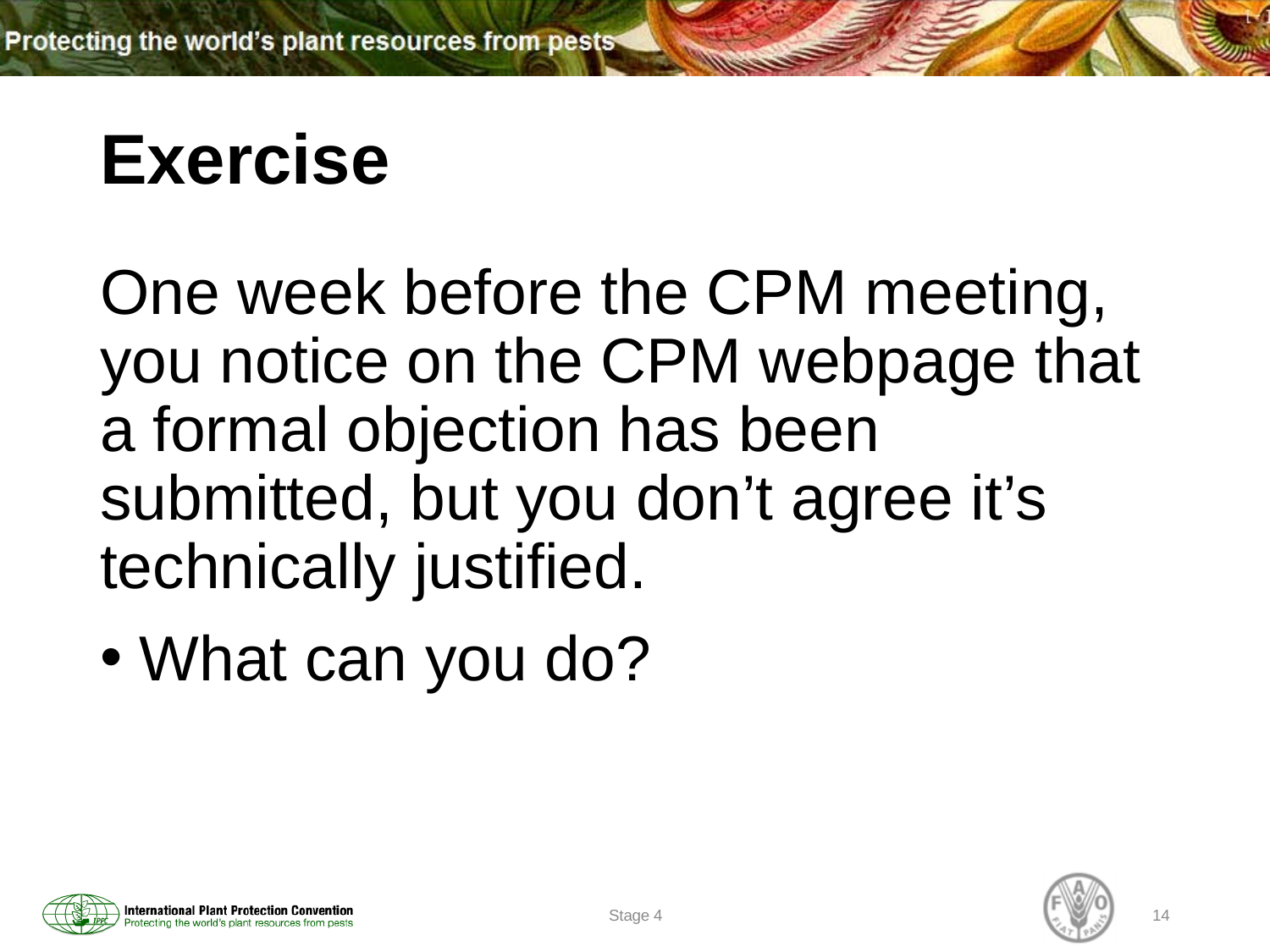

# Exercise
One week before the CPM meeting, you notice on the CPM webpage that a formal objection has been submitted, but you don’t agree it’s technically justified.
What can you do?
Stage 4
14